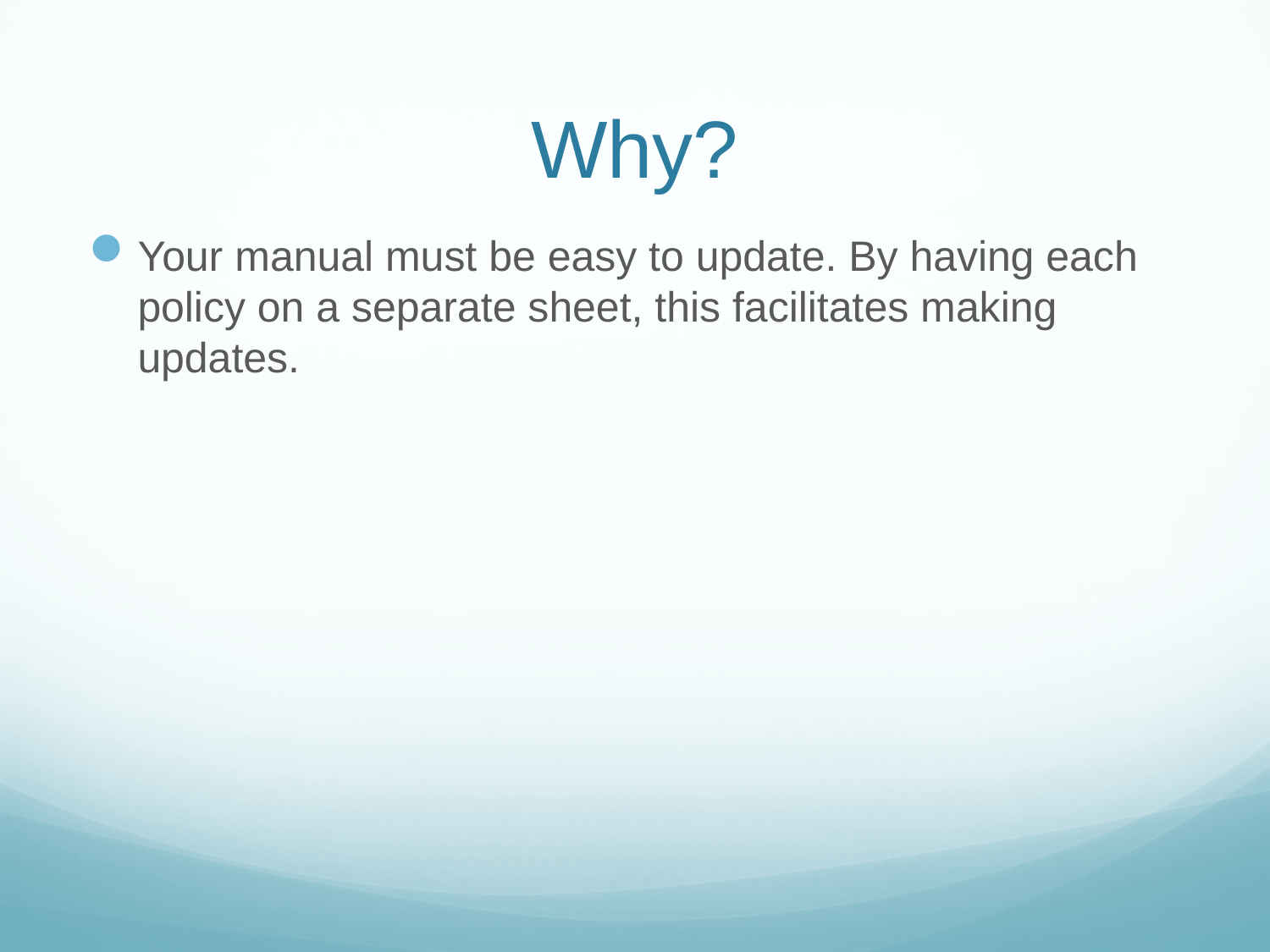

# Why?
Your manual must be easy to update. By having each policy on a separate sheet, this facilitates making updates.